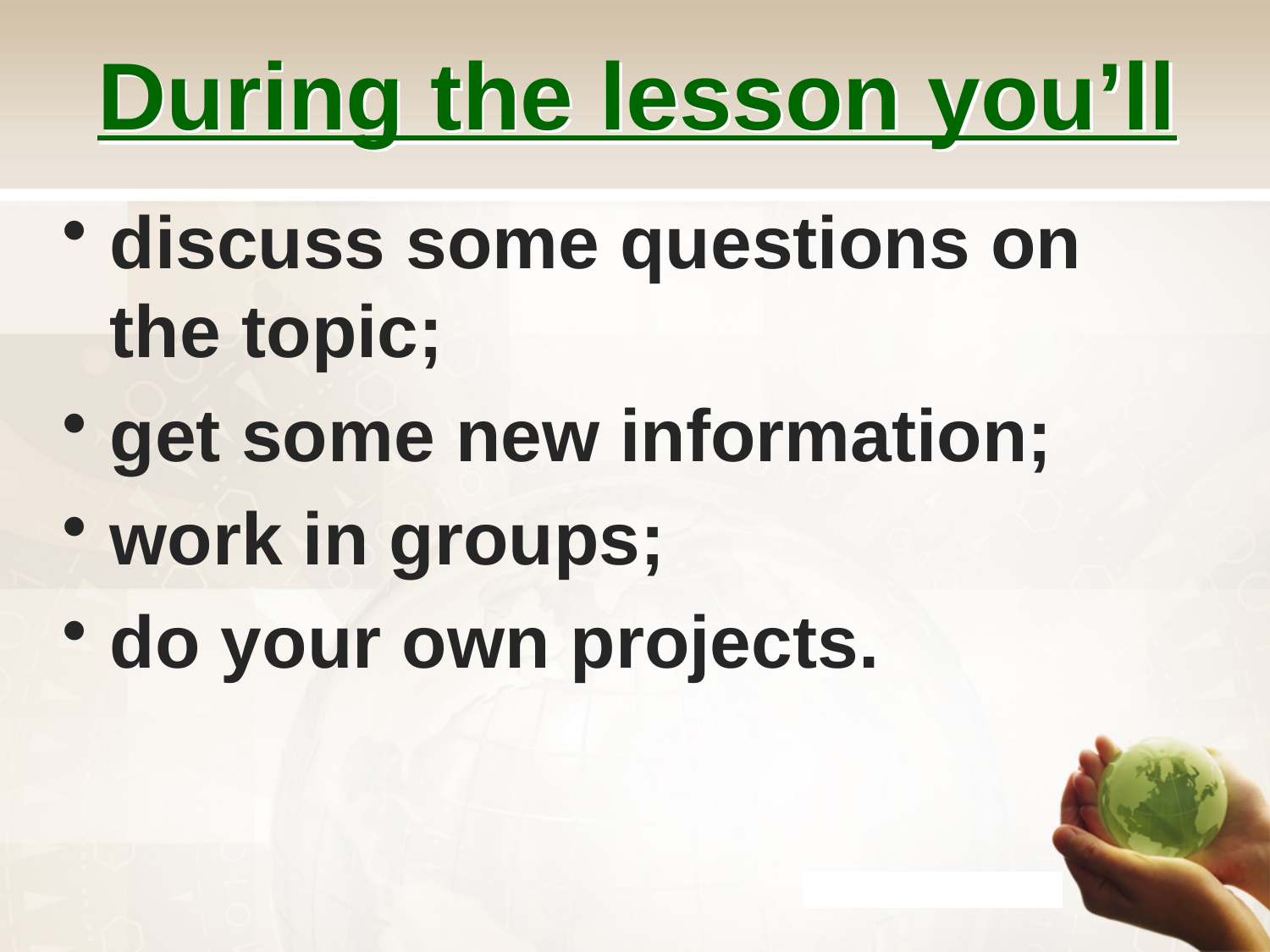

# During the lesson you’ll
discuss some questions on the topic;
get some new information;
work in groups;
do your own projects.